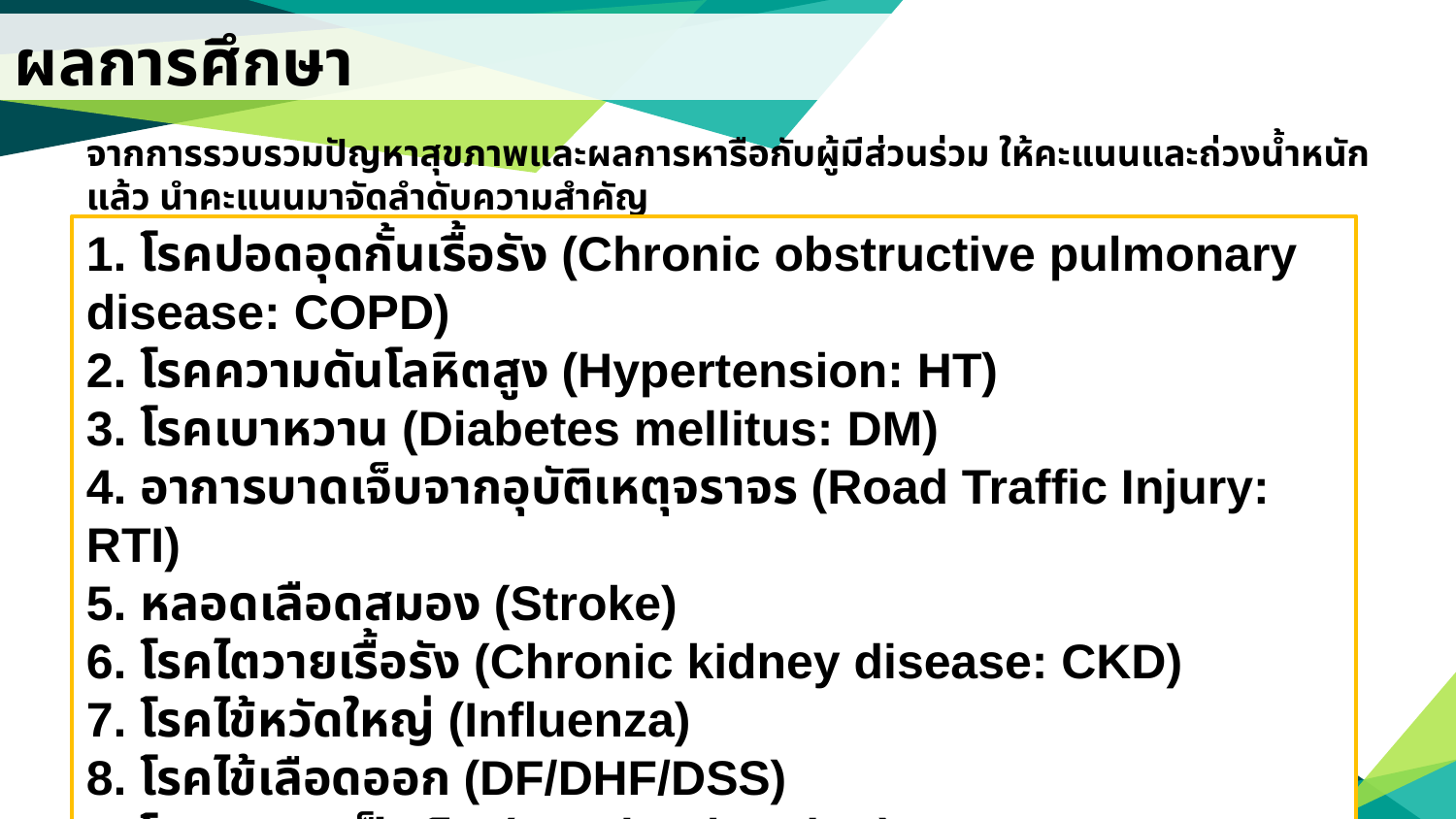

ผลการศึกษา
จากการรวบรวมปัญหาสุขภาพและผลการหารือกับผู้มีส่วนร่วม ให้คะแนนและถ่วงน้ำหนักแล้ว นำคะแนนมาจัดลำดับความสำคัญ
ของปัญหา โรคที่เป็นปัญหาในพื้นที่สรุปได้ ตามลำดับดังนี้

1. โรคปอดอุดกั้นเรื้อรัง (Chronic obstructive pulmonary disease: COPD)
2. โรคความดันโลหิตสูง (Hypertension: HT)
3. โรคเบาหวาน (Diabetes mellitus: DM)
4. อาการบาดเจ็บจากอุบัติเหตุจราจร (Road Traffic Injury: RTI)
5. หลอดเลือดสมอง (Stroke)
6. โรคไตวายเรื้อรัง (Chronic kidney disease: CKD)
7. โรคไข้หวัดใหญ่ (Influenza)
8. โรคไข้เลือดออก (DF/DHF/DSS)
9. โรคอาหารเป็นพิษ (Food poisoning)
10. หัวใจและหลอดเลือด (Heart and Coronary)